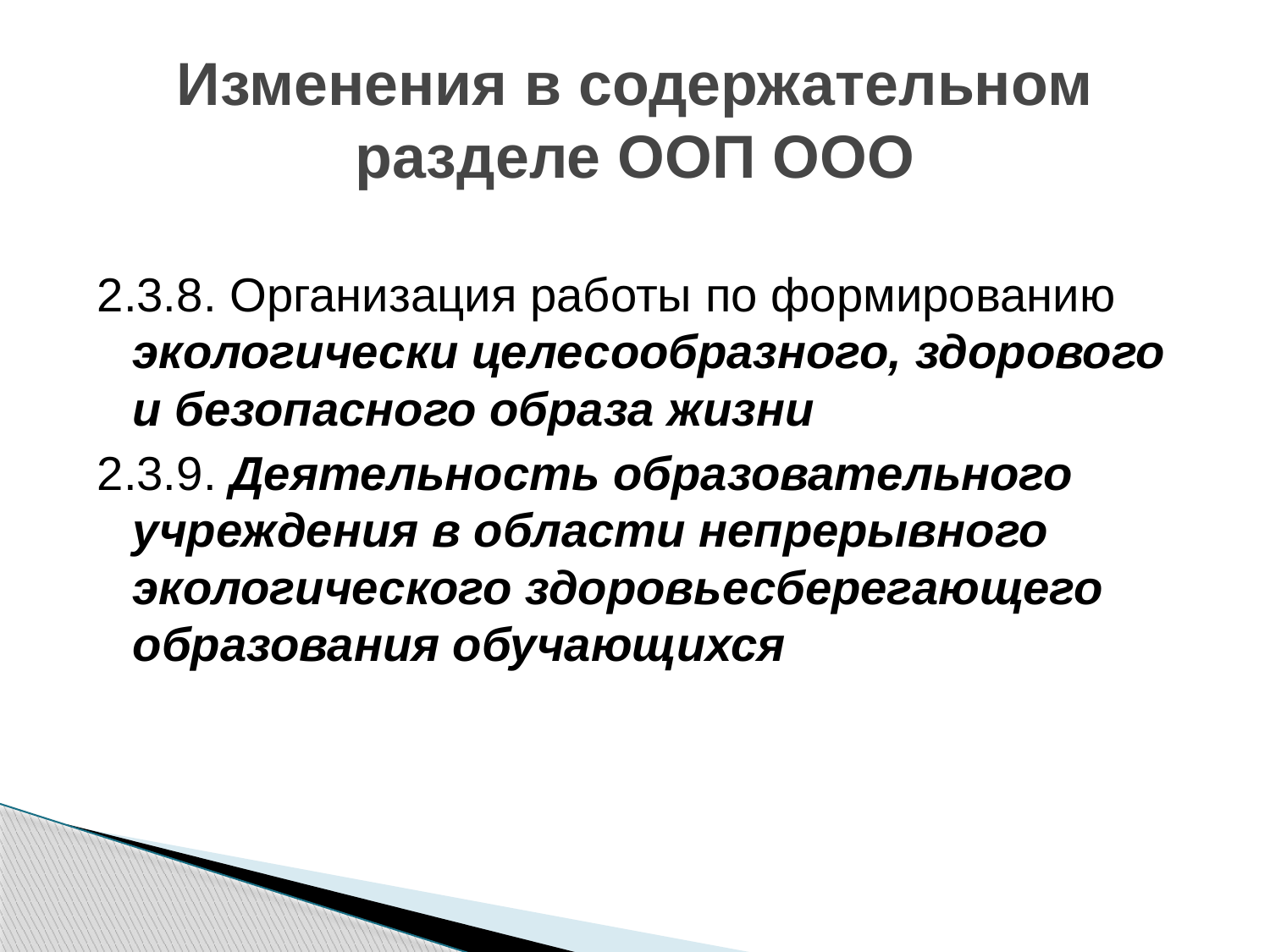

# Изменения в содержательном разделе ООП ООО
2.3.8. Организация работы по формированию экологически целесообразного, здорового и безопасного образа жизни
2.3.9. Деятельность образовательного учреждения в области непрерывного экологического здоровьесберегающего образования обучающихся